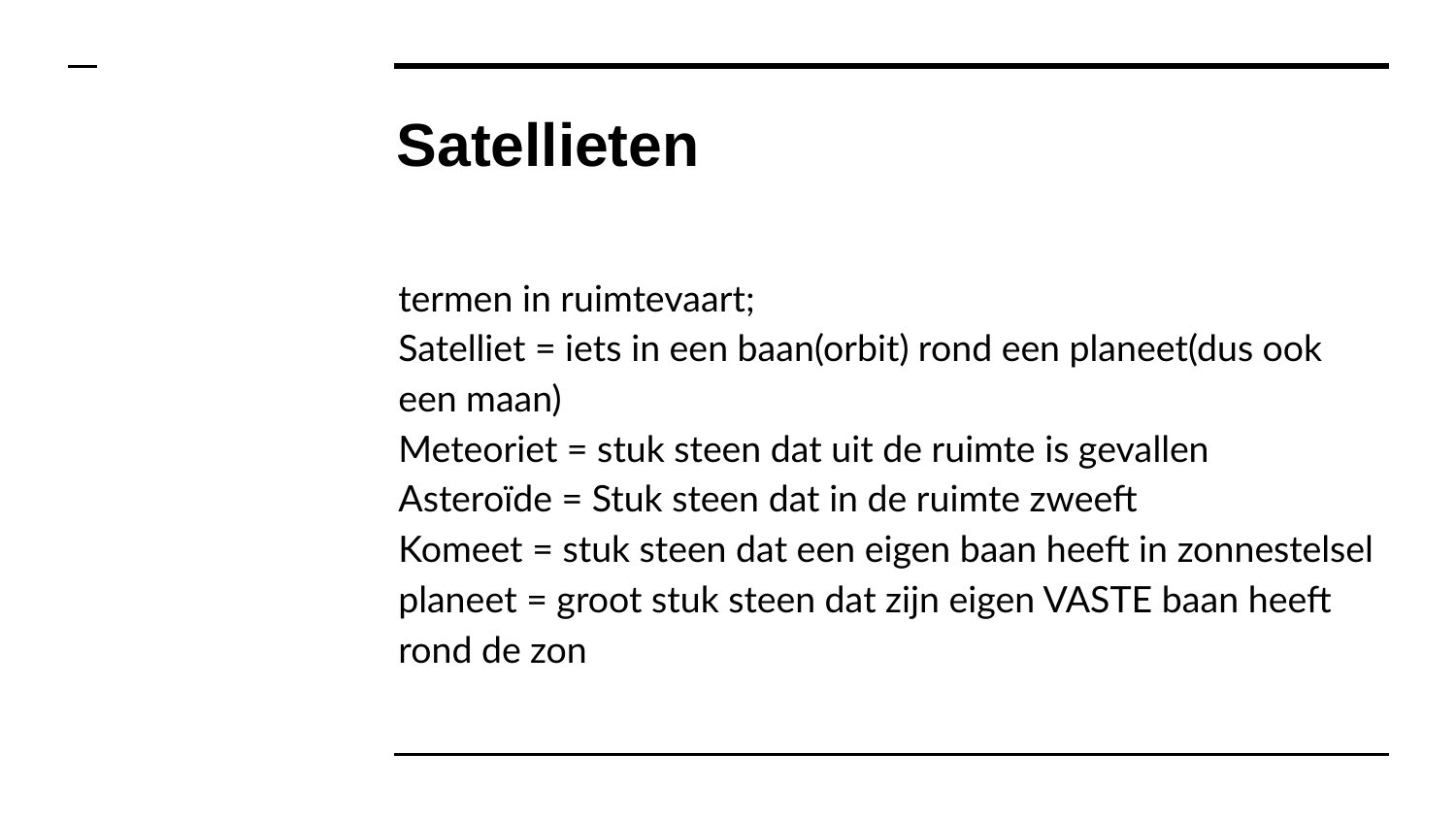

# Satellieten
termen in ruimtevaart;
Satelliet = iets in een baan(orbit) rond een planeet(dus ook een maan)
Meteoriet = stuk steen dat uit de ruimte is gevallen
Asteroïde = Stuk steen dat in de ruimte zweeft
Komeet = stuk steen dat een eigen baan heeft in zonnestelsel
planeet = groot stuk steen dat zijn eigen VASTE baan heeft rond de zon